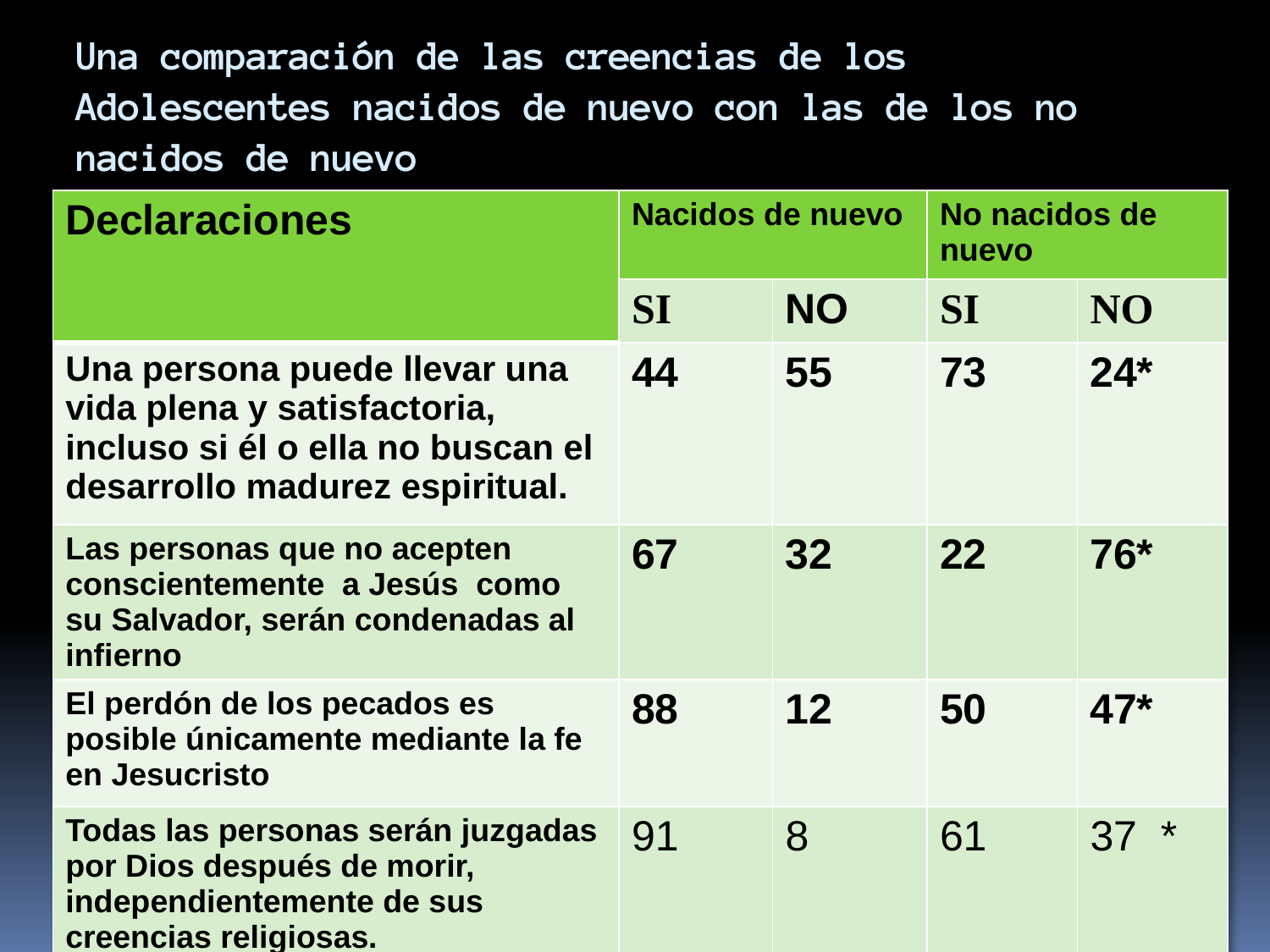

# Una comparación de las creencias de los Adolescentes nacidos de nuevo con las de los no nacidos de nuevo
| Declaraciones | Nacidos de nuevo |  | No nacidos de nuevo |  |
| --- | --- | --- | --- | --- |
|  | SI | NO | SI | NO |
| Una persona puede llevar una vida plena y satisfactoria, incluso si él o ella no buscan el desarrollo madurez espiritual. | 44 | 55 | 73 | 24\* |
| Las personas que no acepten conscientemente a Jesús como su Salvador, serán condenadas al infierno | 67 | 32 | 22 | 76\* |
| El perdón de los pecados es posible únicamente mediante la fe en Jesucristo | 88 | 12 | 50 | 47\* |
| Todas las personas serán juzgadas por Dios después de morir, independientemente de sus creencias religiosas. | 91 | 8 | 61 | 37 \* |